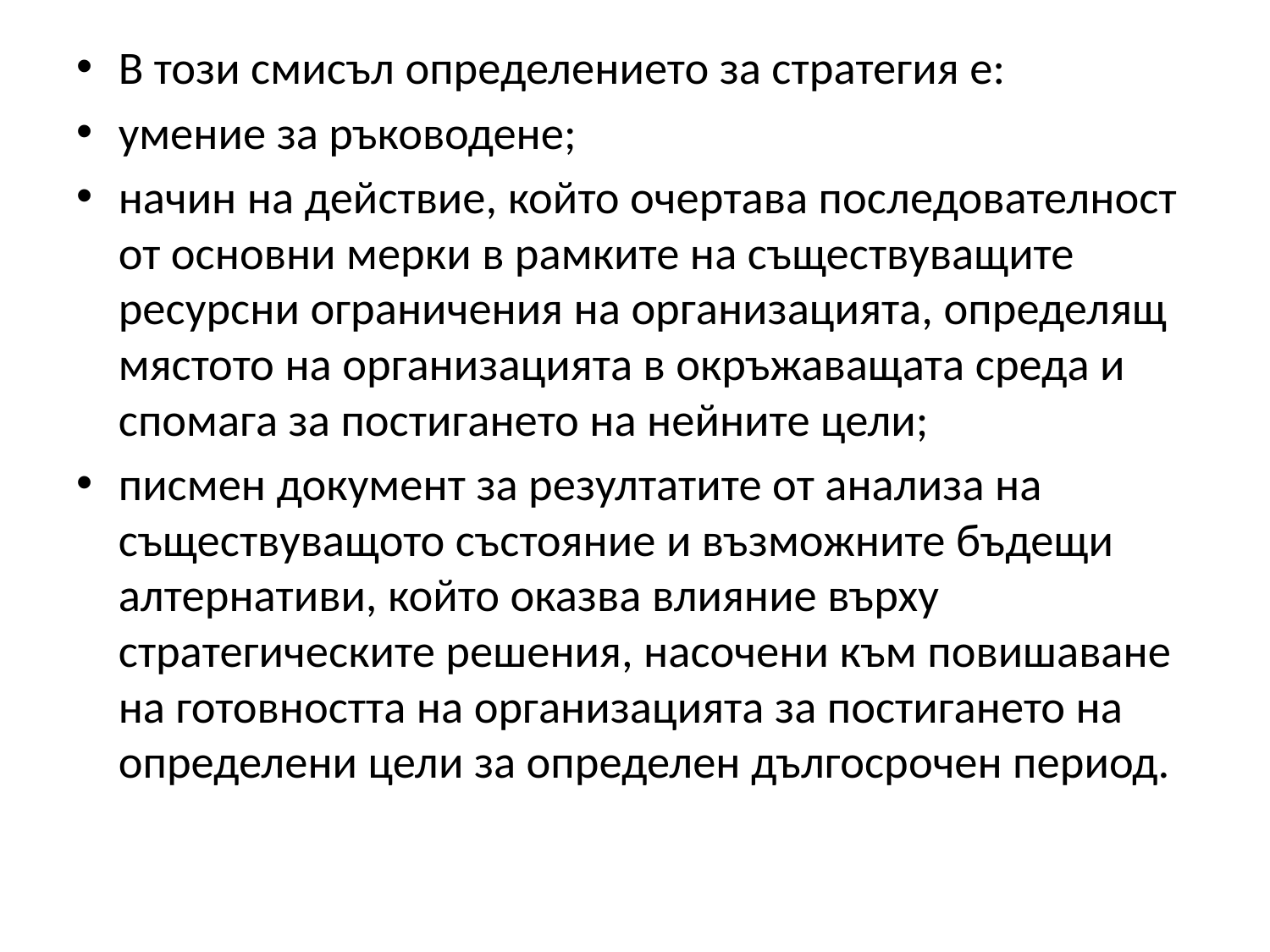

В този смисъл определението за стратегия е:
умение за ръководене;
начин на действие, който очертава последователност от основни мерки в рамките на съществуващите ресурсни ограничения на организацията, определящ мястото на организацията в окръжаващата среда и спомага за постигането на нейните цели;
писмен документ за резултатите от анализа на съществуващото състояние и възможните бъдещи алтернативи, който оказва влияние върху стратегическите решения, насочени към повишаване на готовността на организацията за постигането на определени цели за определен дългосрочен период.